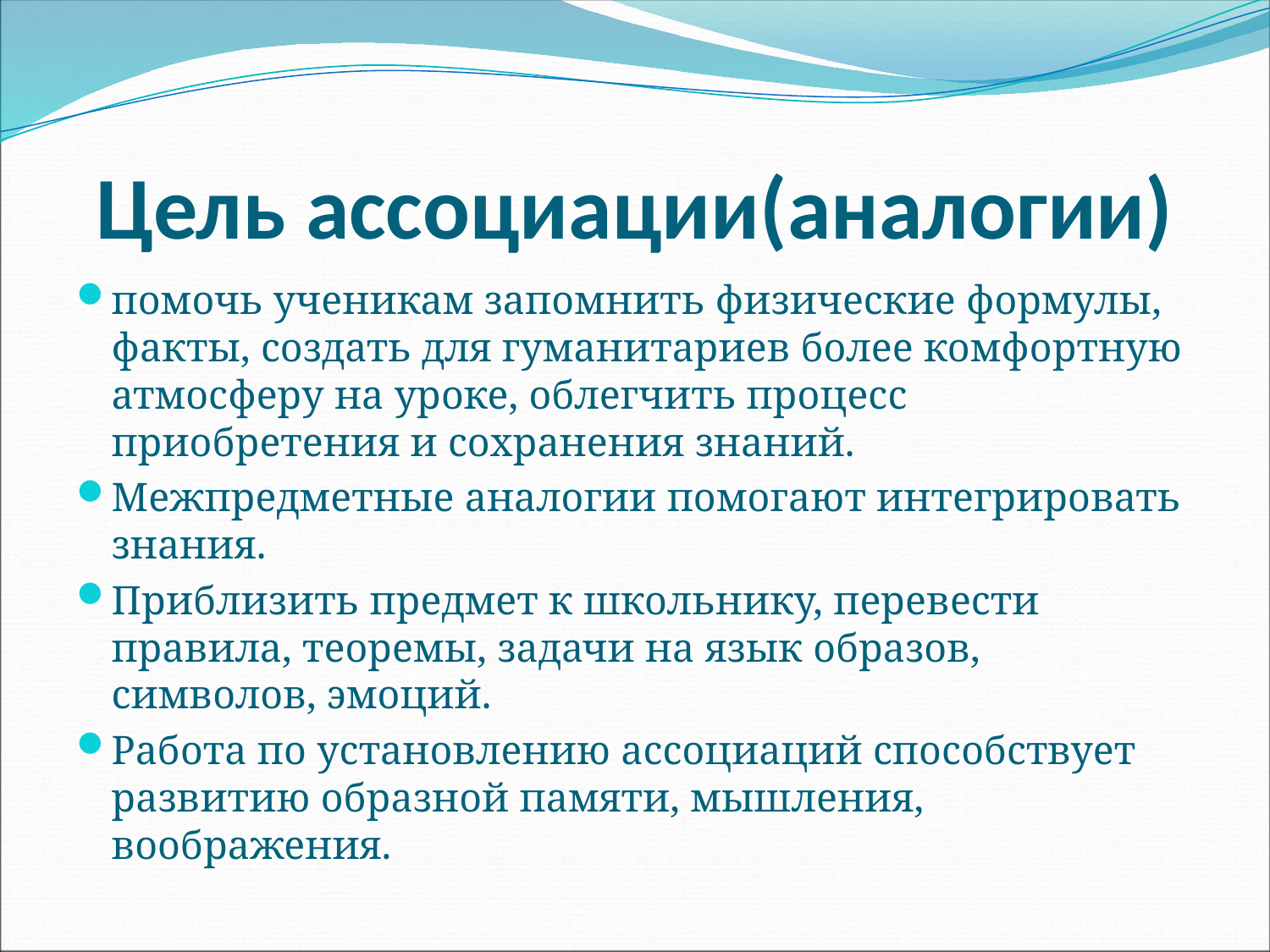

# Цель ассоциации(аналогии)
помочь ученикам запомнить физические формулы, факты, создать для гуманитариев более комфортную атмосферу на уроке, облегчить процесс приобретения и сохранения знаний.
Межпредметные аналогии помогают интегрировать знания.
Приблизить предмет к школьнику, перевести правила, теоремы, задачи на язык образов, символов, эмоций.
Работа по установлению ассоциаций способствует развитию образной памяти, мышления, воображения.